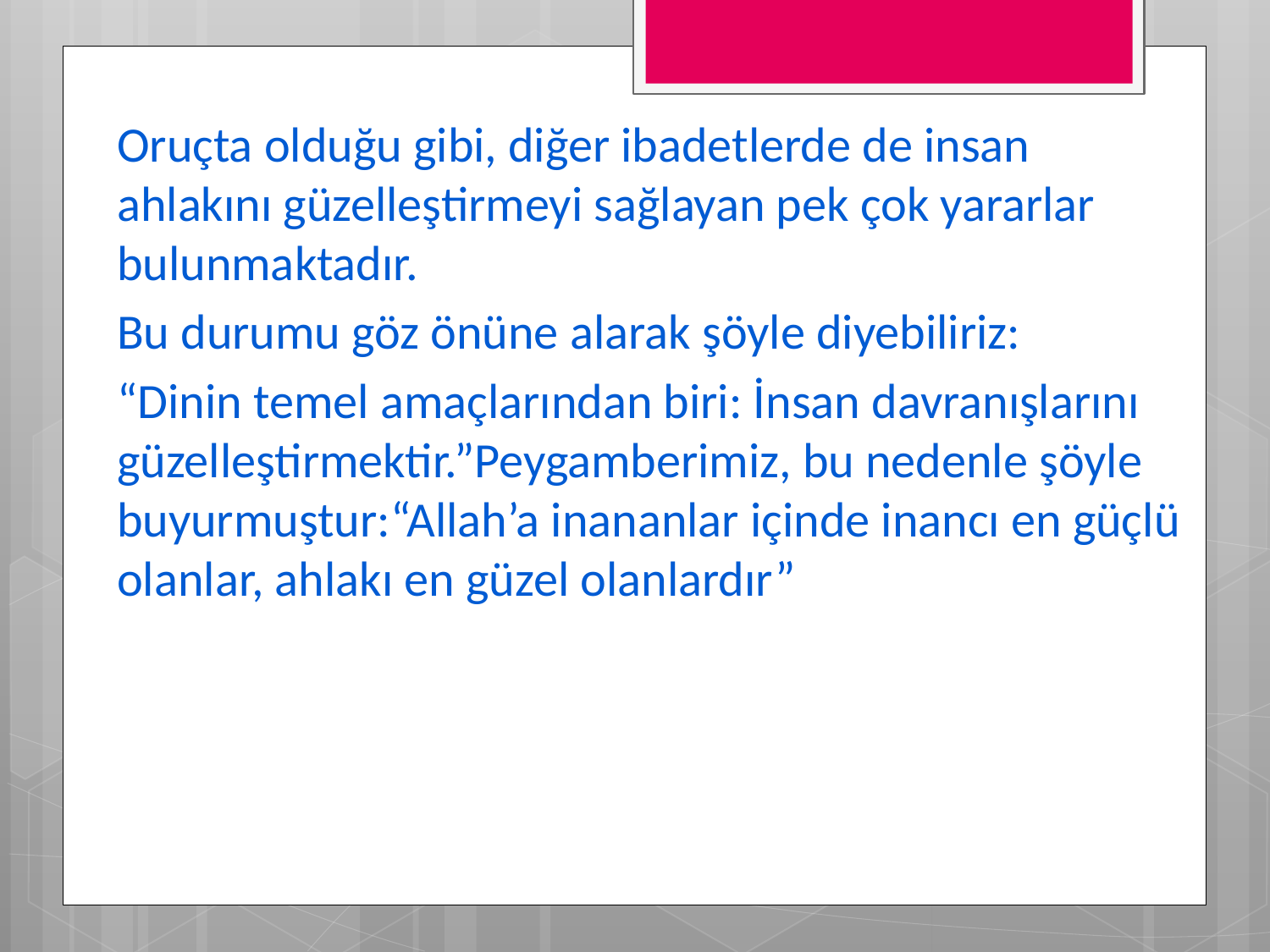

Oruçta olduğu gibi, diğer ibadetlerde de insan ahlakını güzelleştirmeyi sağlayan pek çok yararlar bulunmaktadır.
Bu durumu göz önüne alarak şöyle diyebiliriz:
“Dinin temel amaçlarından biri: İnsan davranışlarını güzelleştirmektir.”Peygamberimiz, bu nedenle şöyle buyurmuştur:“Allah’a inananlar içinde inancı en güçlü olanlar, ahlakı en güzel olanlardır”